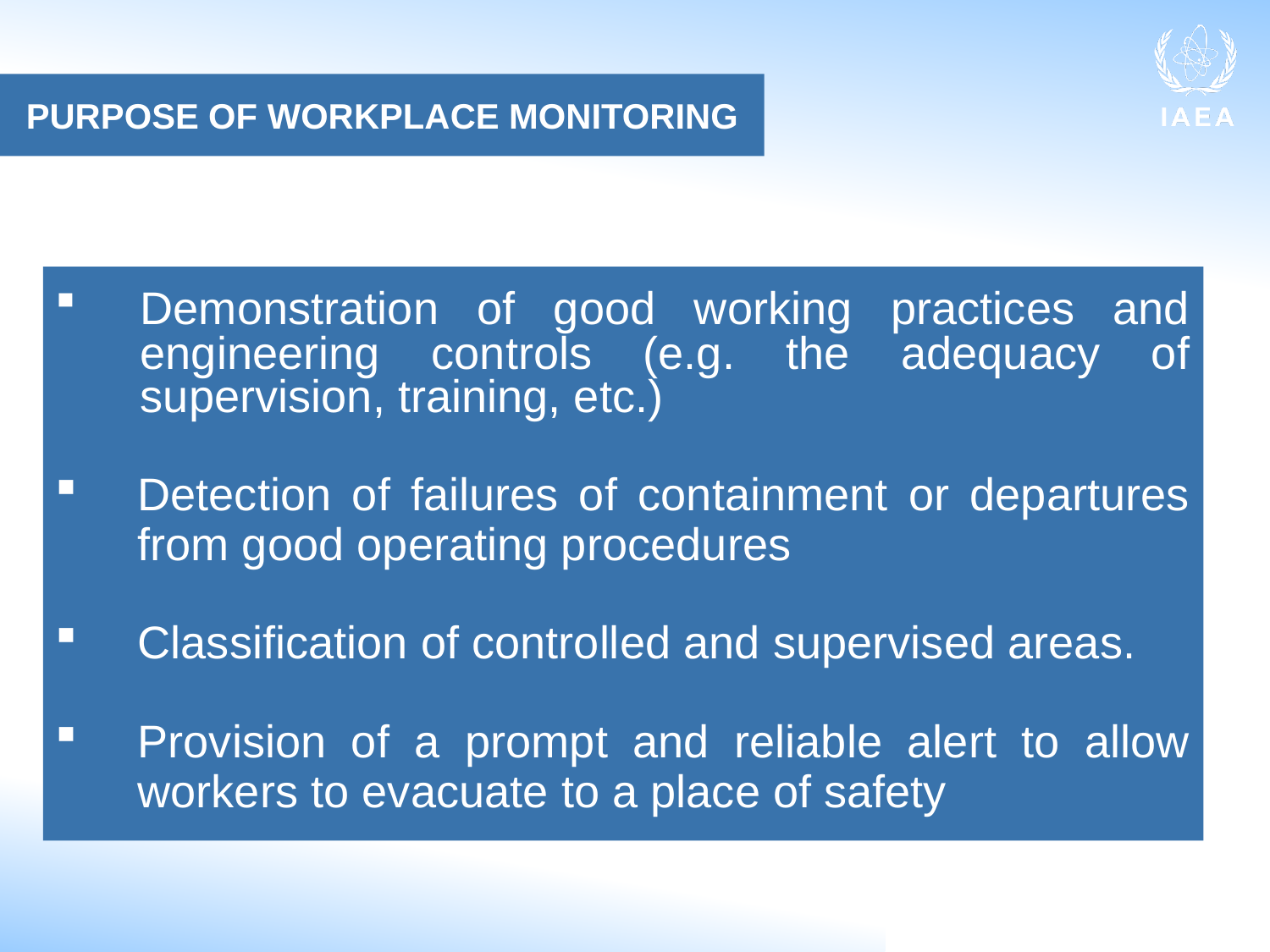

PURPOSE OF WORKPLACE MONITORING
Demonstration of good working practices and engineering controls (e.g. the adequacy of supervision, training, etc.)

Detection of failures of containment or departures from good operating procedures

Classification of controlled and supervised areas.

Provision of a prompt and reliable alert to allow workers to evacuate to a place of safety